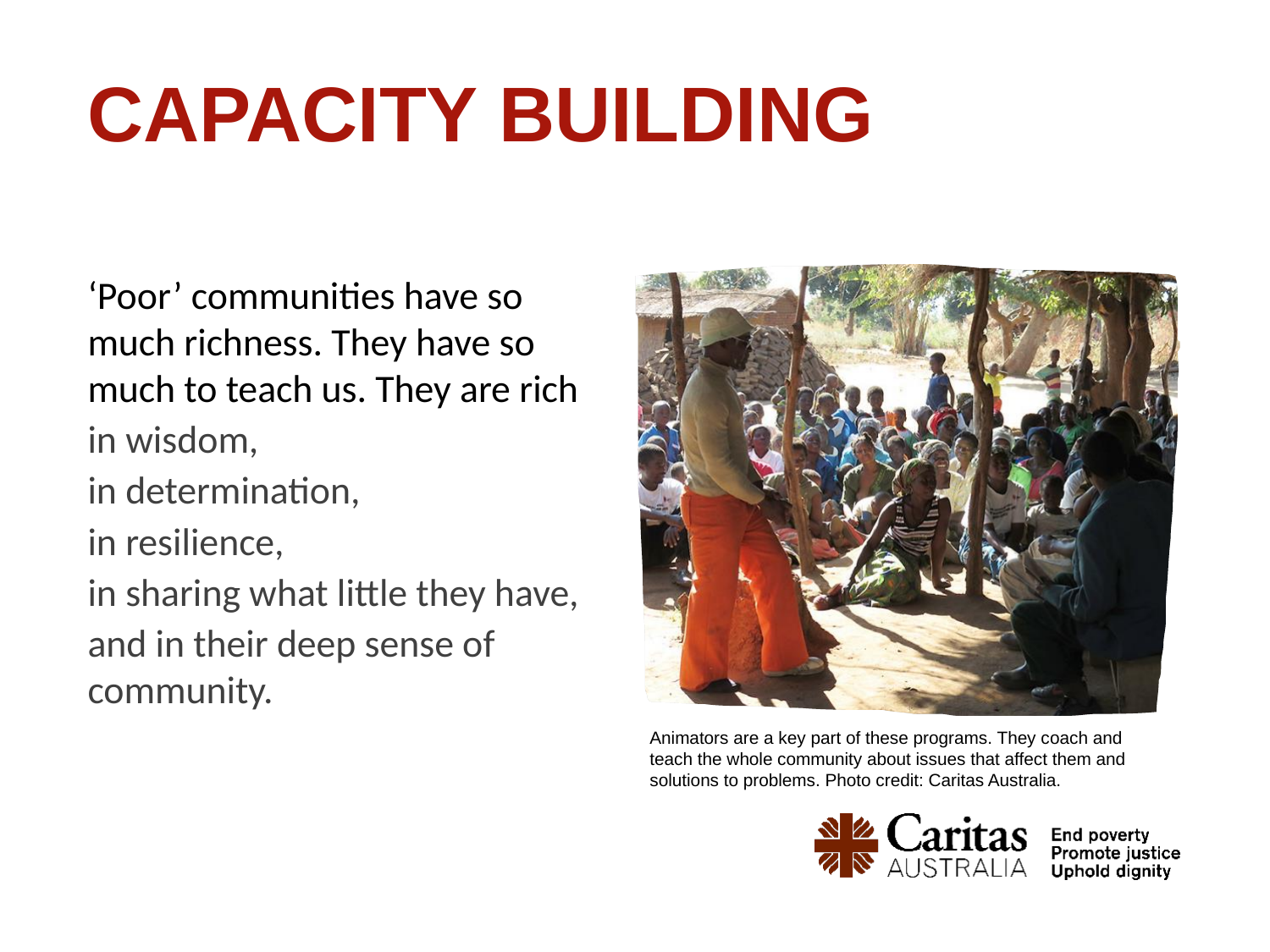

# Capacity building
‘Poor’ communities have so much richness. They have so much to teach us. They are rich
in wisdom,
in determination,
in resilience,
in sharing what little they have,
and in their deep sense of community.

Animators are a key part of these programs. They coach and teach the whole community about issues that affect them and solutions to problems. Photo credit: Caritas Australia.